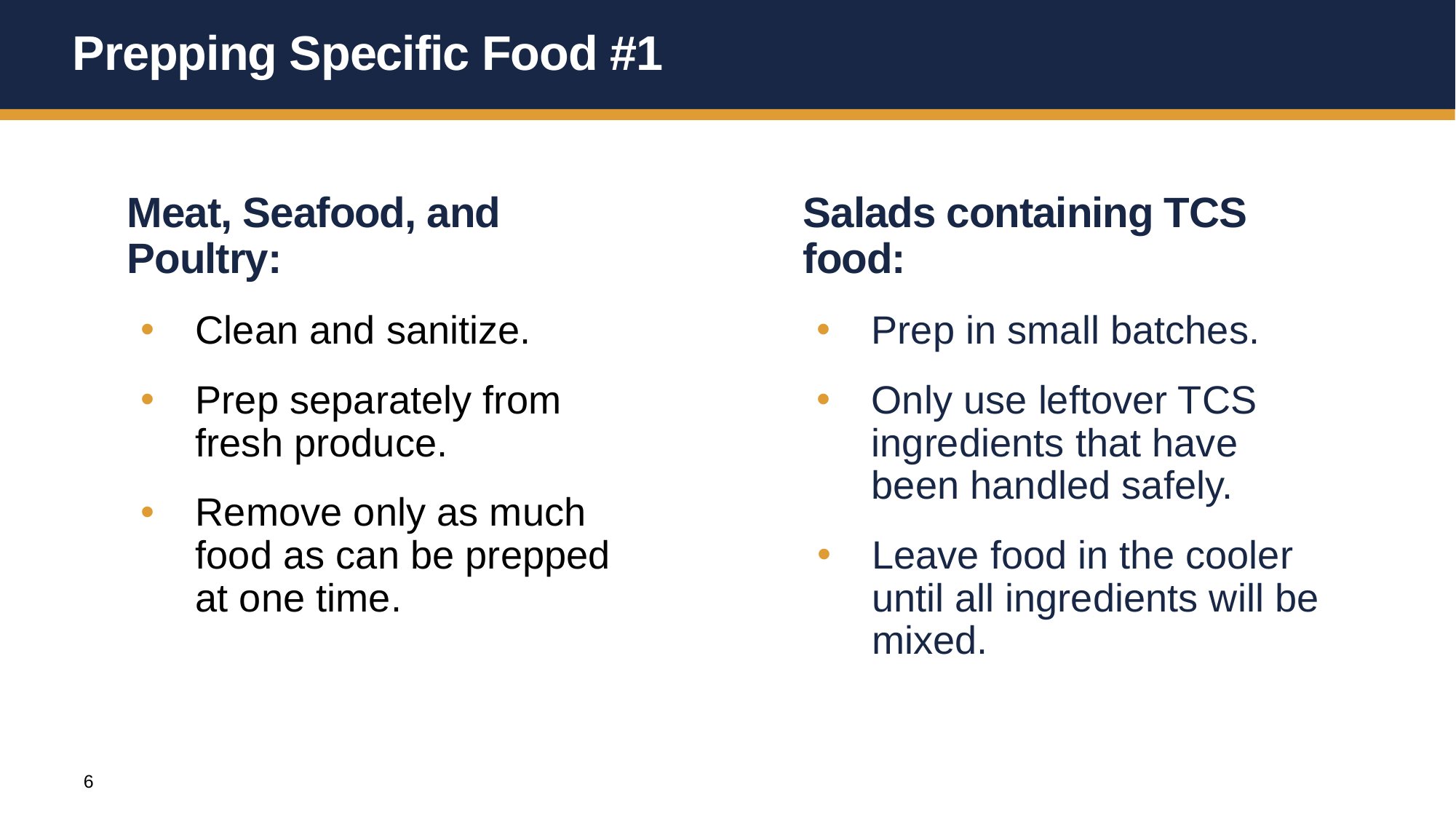

# Prepping Specific Food #1
Meat, Seafood, and Poultry:
Clean and sanitize.
Prep separately from fresh produce.
Remove only as much food as can be prepped at one time.

Salads containing TCS food:
Prep in small batches.
Only use leftover TCS ingredients that have been handled safely.
Leave food in the cooler until all ingredients will be mixed.

6